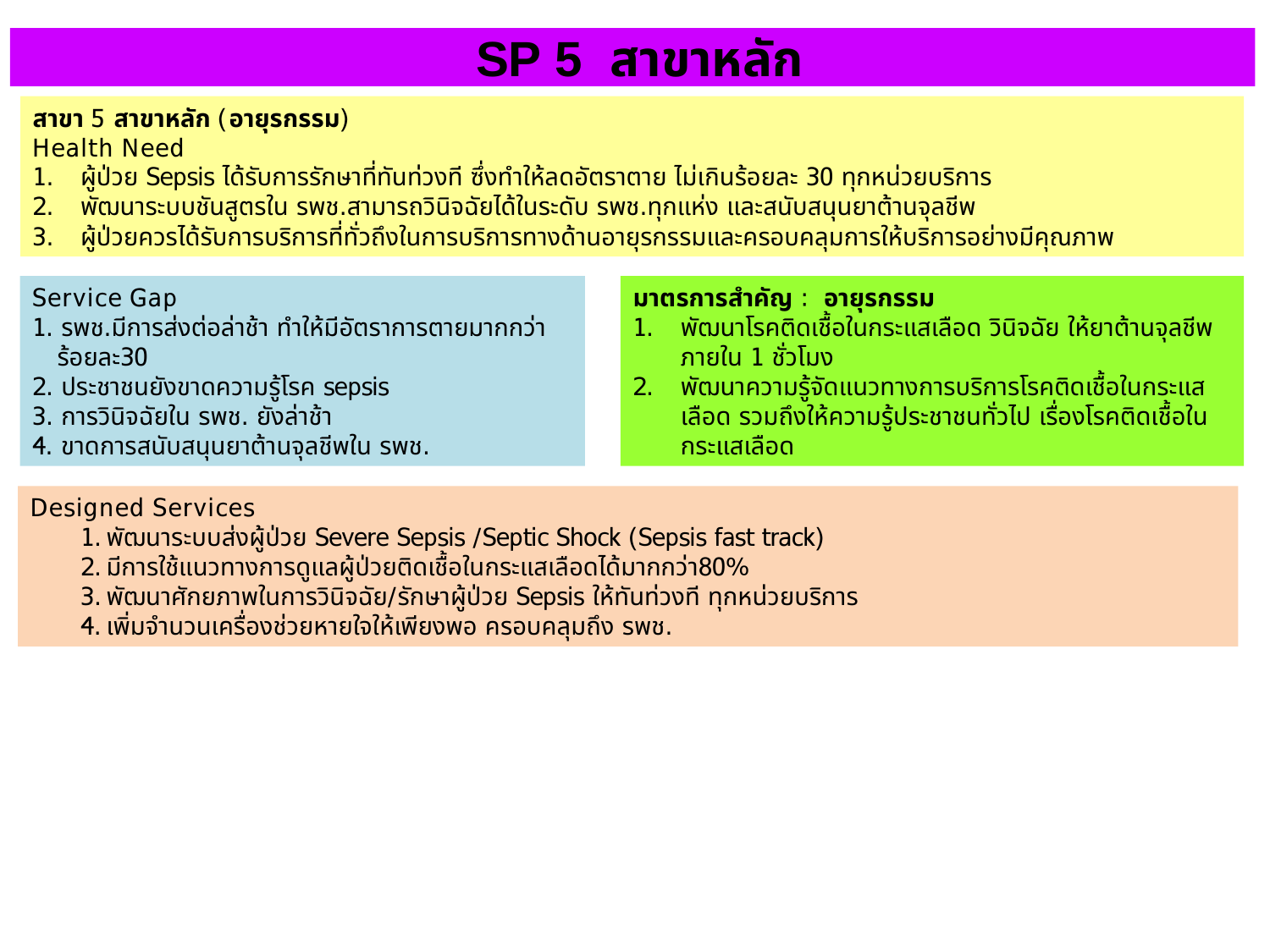

# SP 5  สาขาหลัก
สาขา 5 สาขาหลัก (อายุรกรรม)
Health Need
ผู้ป่วย Sepsis ได้รับการรักษาที่ทันท่วงที ซึ่งทำให้ลดอัตราตาย ไม่เกินร้อยละ 30 ทุกหน่วยบริการ
พัฒนาระบบชันสูตรใน รพช.สามารถวินิจฉัยได้ในระดับ รพช.ทุกแห่ง และสนับสนุนยาต้านจุลชีพ
ผู้ป่วยควรได้รับการบริการที่ทั่วถึงในการบริการทางด้านอายุรกรรมและครอบคลุมการให้บริการอย่างมีคุณภาพ
มาตรการสำคัญ :  อายุรกรรม
พัฒนาโรคติดเชื้อในกระแสเลือด วินิจฉัย ให้ยาต้านจุลชีพ ภายใน 1 ชั่วโมง
พัฒนาความรู้จัดแนวทางการบริการโรคติดเชื้อในกระแสเลือด รวมถึงให้ความรู้ประชาชนทั่วไป เรื่องโรคติดเชื้อในกระแสเลือด
Service Gap
1. รพช.มีการส่งต่อล่าช้า ทำให้มีอัตราการตายมากกว่าร้อยละ30
2. ประชาชนยังขาดความรู้โรค sepsis
3. การวินิจฉัยใน รพช. ยังล่าช้า
4. ขาดการสนับสนุนยาต้านจุลชีพใน รพช.
Designed Services
พัฒนาระบบส่งผู้ป่วย Severe Sepsis /Septic Shock (Sepsis fast track)
มีการใช้แนวทางการดูแลผู้ป่วยติดเชื้อในกระแสเลือดได้มากกว่า80%
พัฒนาศักยภาพในการวินิจฉัย/รักษาผู้ป่วย Sepsis ให้ทันท่วงที ทุกหน่วยบริการ
เพิ่มจำนวนเครื่องช่วยหายใจให้เพียงพอ ครอบคลุมถึง รพช.